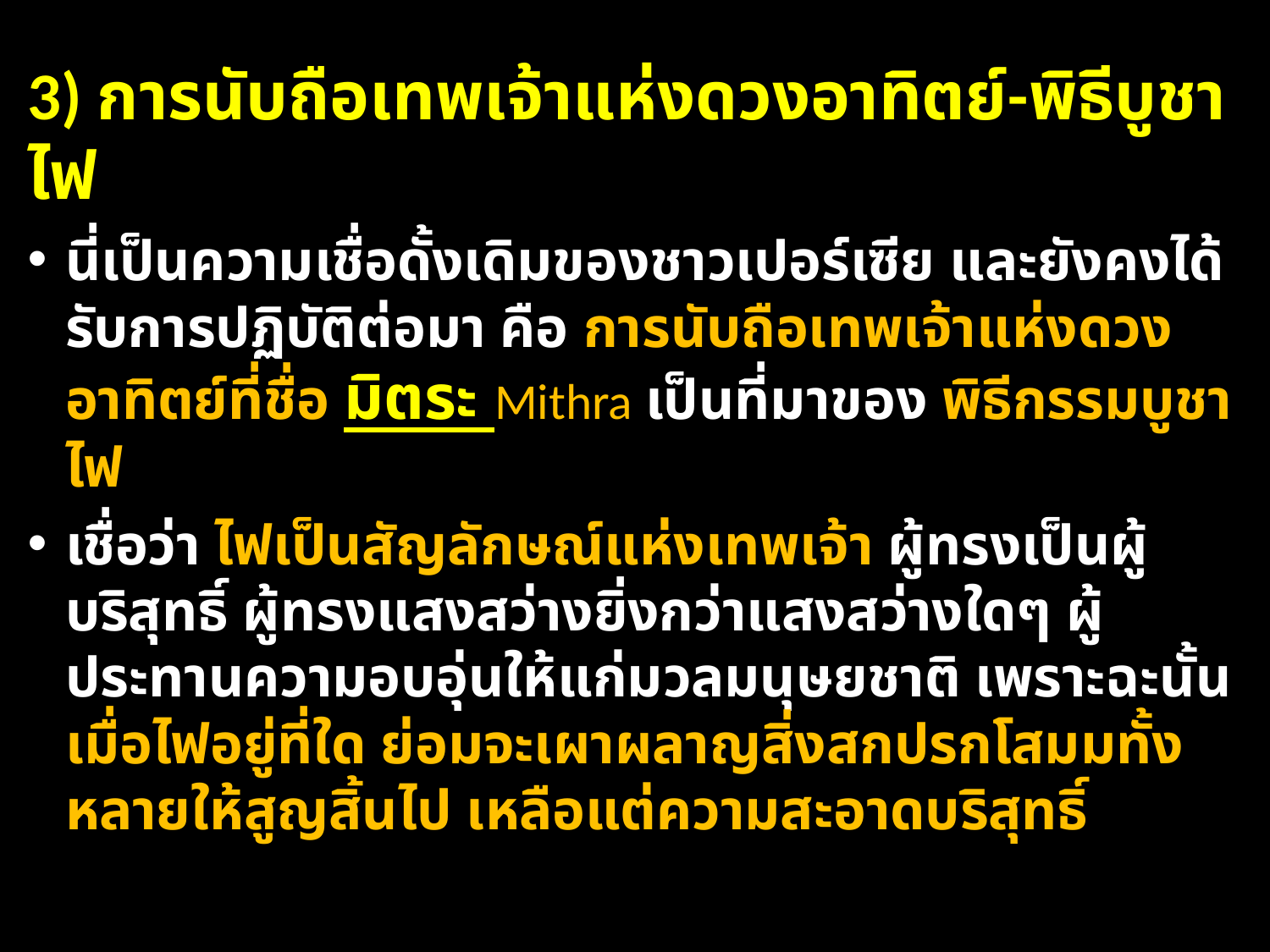

3) การนับถือเทพเจ้าแห่งดวงอาทิตย์-พิธีบูชาไฟ
นี่เป็นความเชื่อดั้งเดิมของชาวเปอร์เซีย และยังคงได้รับการปฏิบัติต่อมา คือ การนับถือเทพเจ้าแห่งดวงอาทิตย์ที่ชื่อ มิตระ Mithra เป็นที่มาของ พิธีกรรมบูชาไฟ
เชื่อว่า ไฟเป็นสัญลักษณ์แห่งเทพเจ้า ผู้ทรงเป็นผู้บริสุทธิ์ ผู้ทรงแสงสว่างยิ่งกว่าแสงสว่างใดๆ ผู้ประทานความอบอุ่นให้แก่มวลมนุษยชาติ เพราะฉะนั้น เมื่อไฟอยู่ที่ใด ย่อมจะเผาผลาญสิ่งสกปรกโสมมทั้งหลายให้สูญสิ้นไป เหลือแต่ความสะอาดบริสุทธิ์